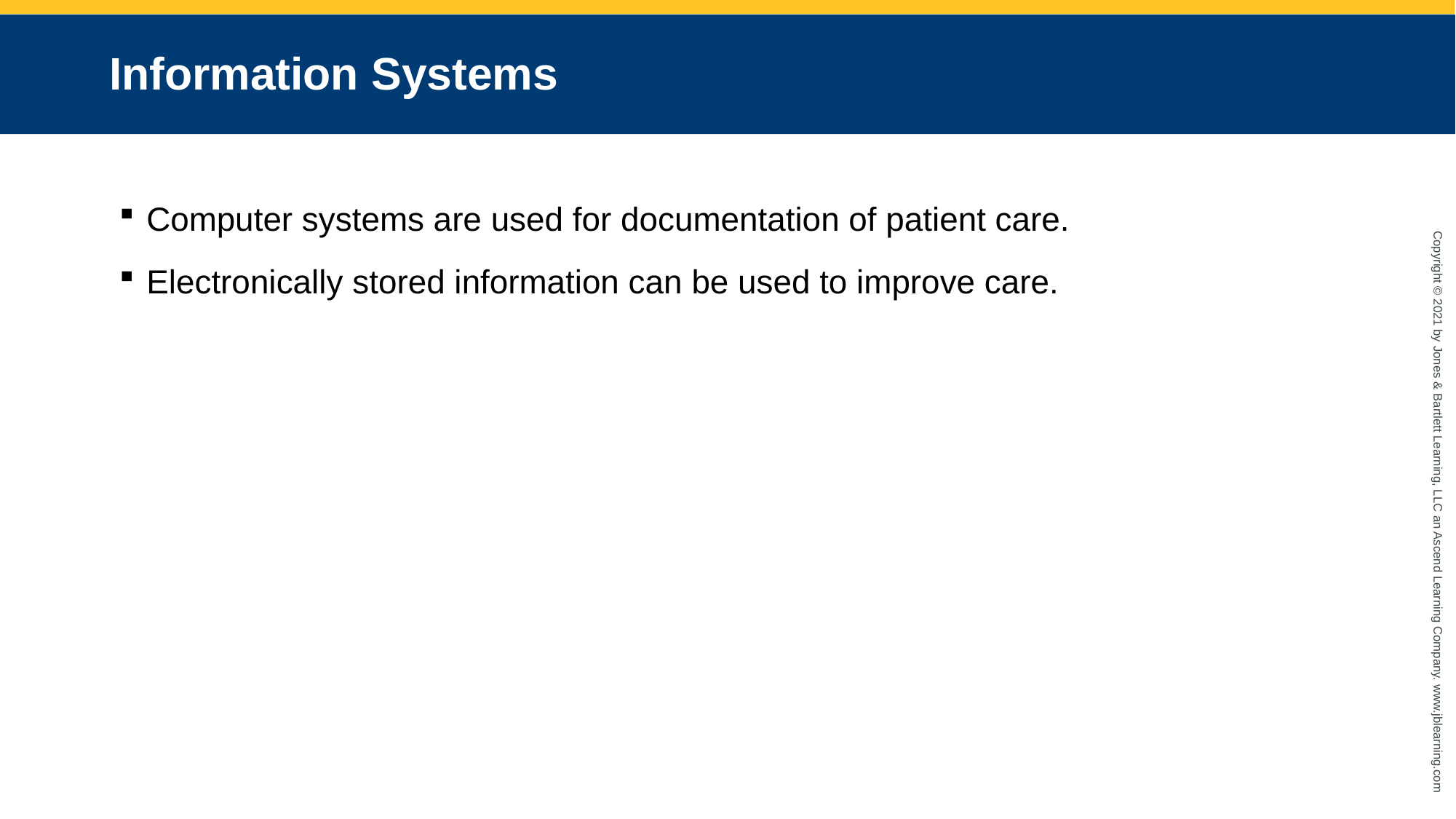

Information Systems
Computer systems are used for documentation of patient care.
Electronically stored information can be used to improve care.